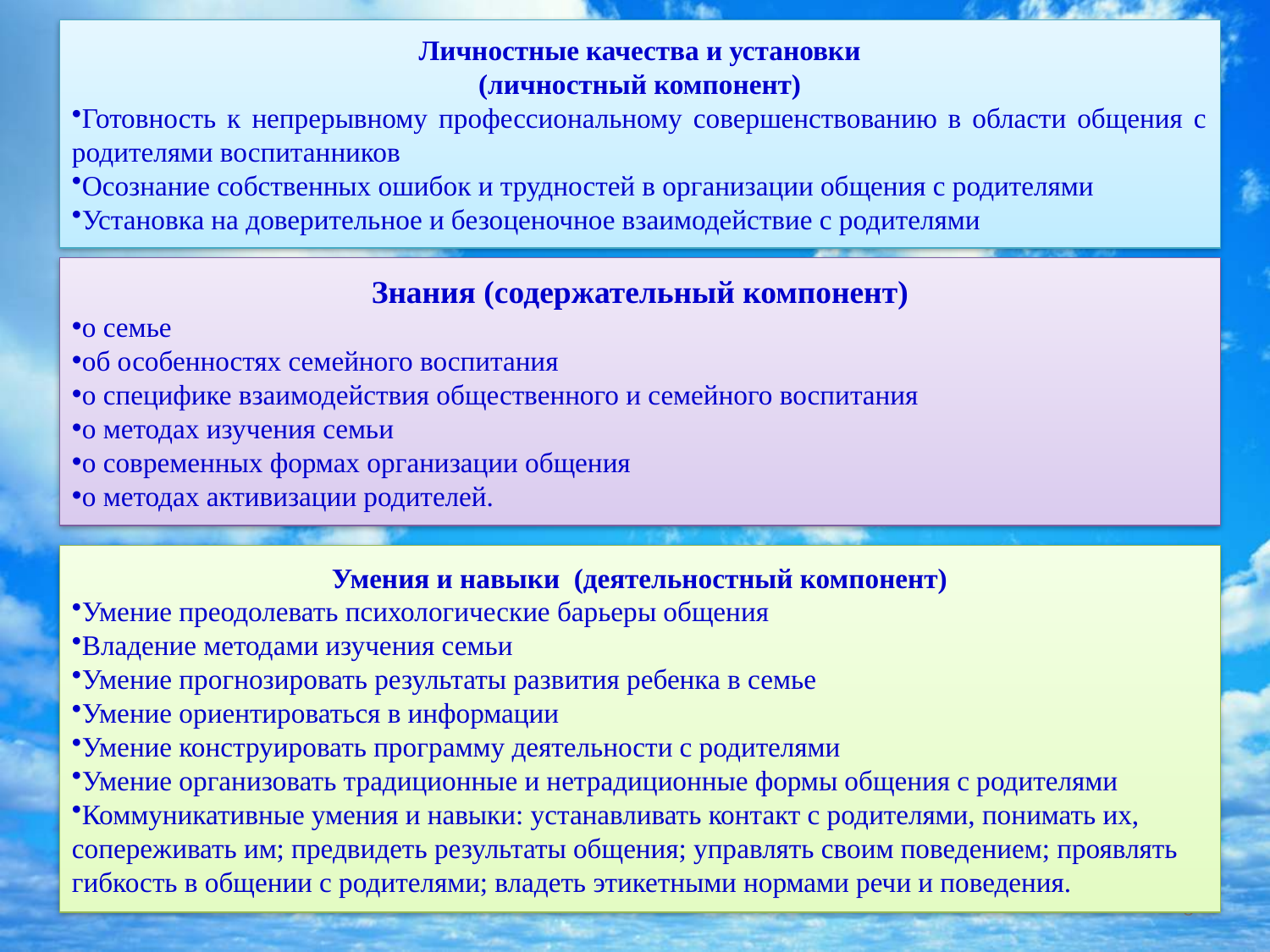

Личностные качества и установки
(личностный компонент)
Готовность к непрерывному профессиональному совершенствованию в области общения с родителями воспитанников
Осознание собственных ошибок и трудностей в организации общения с родителями
Установка на доверительное и безоценочное взаимодействие с родителями
Знания (содержательный компонент)
о семье
об особенностях семейного воспитания
о специфике взаимодействия общественного и семейного воспитания
о методах изучения семьи
о современных формах организации общения
о методах активизации родителей.
Умения и навыки  (деятельностный компонент)
Умение преодолевать психологические барьеры общения
Владение методами изучения семьи
Умение прогнозировать результаты развития ребенка в семье
Умение ориентироваться в информации
Умение конструировать программу деятельности с родителями
Умение организовать традиционные и нетрадиционные формы общения с родителями
Коммуникативные умения и навыки: устанавливать контакт с родителями, понимать их, сопереживать им; предвидеть результаты общения; управлять своим поведением; проявлять гибкость в общении с родителями; владеть этикетными нормами речи и поведения.
8